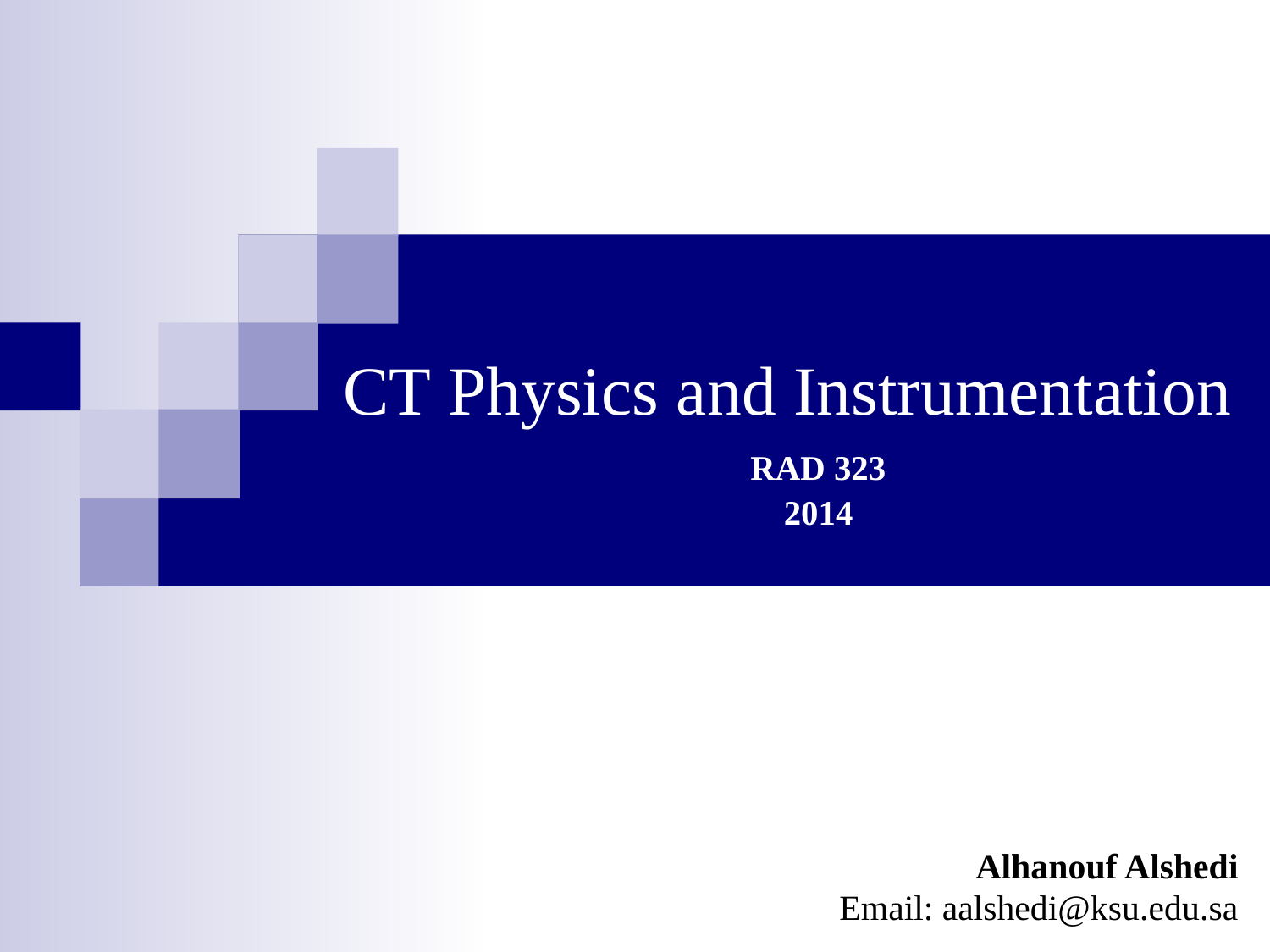

# CT Physics and Instrumentation RAD 323 2014
Alhanouf Alshedi
Email: aalshedi@ksu.edu.sa